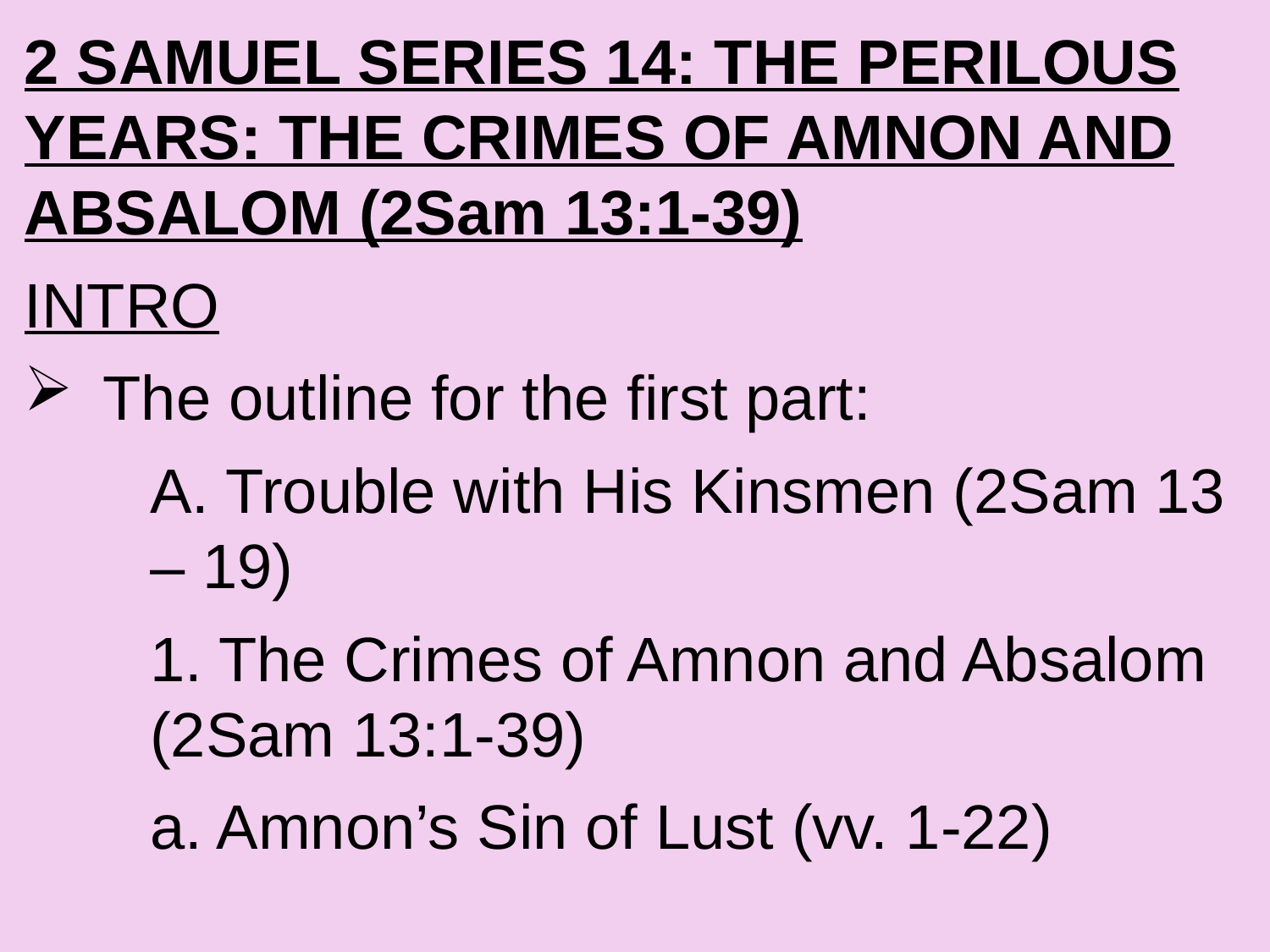

2 SAMUEL SERIES 14: THE PERILOUS YEARS: THE CRIMES OF AMNON AND ABSALOM (2Sam 13:1-39)
INTRO
The outline for the first part:
		A. Trouble with His Kinsmen (2Sam 13 					– 19)
				1. The Crimes of Amnon and Absalom 						(2Sam 13:1-39)
						a. Amnon’s Sin of Lust (vv. 1-22)